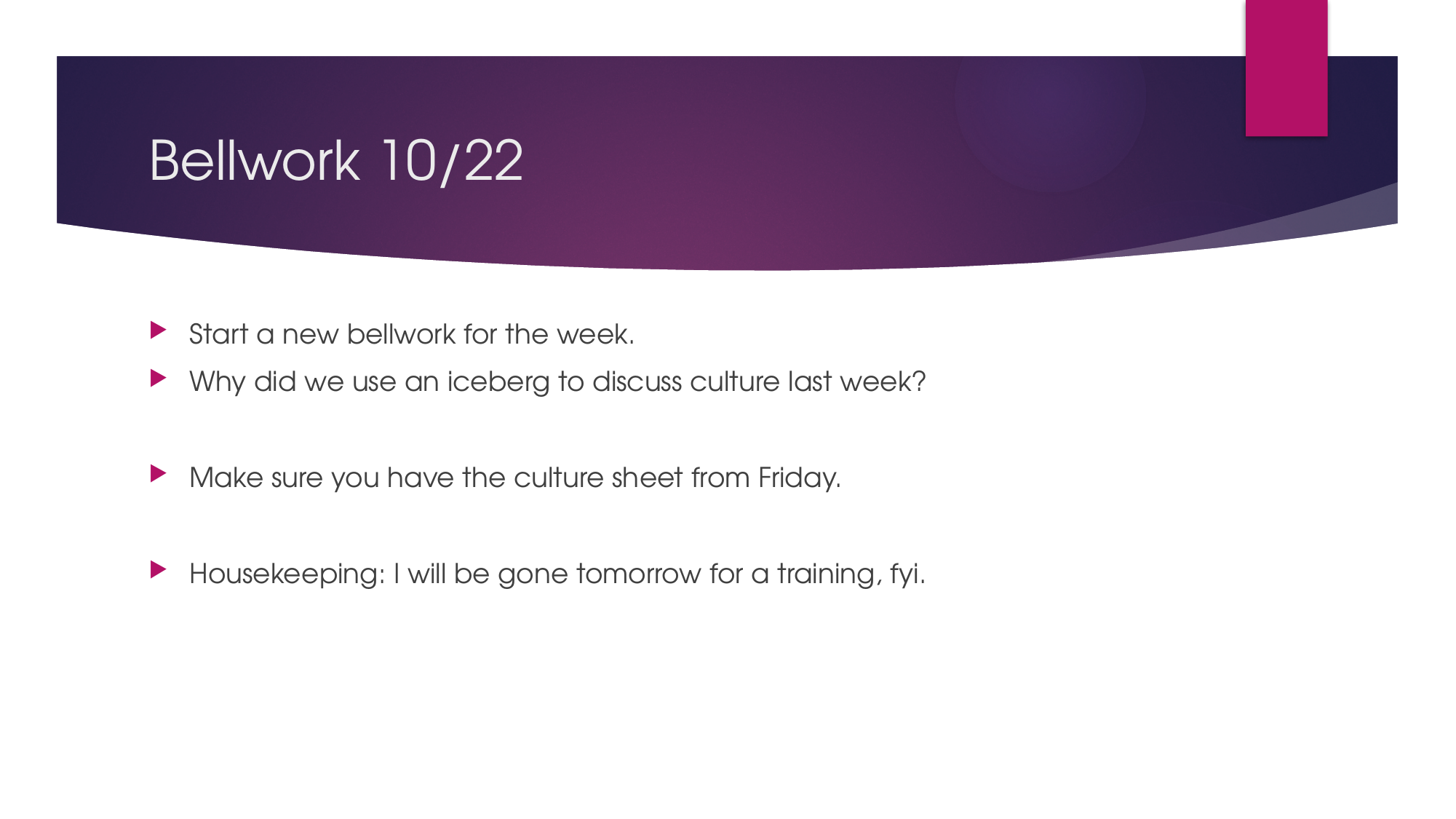

# Bellwork 10/22
Start a new bellwork for the week.
Why did we use an iceberg to discuss culture last week?

Make sure you have the culture sheet from Friday.

Housekeeping: I will be gone tomorrow for a training, fyi.